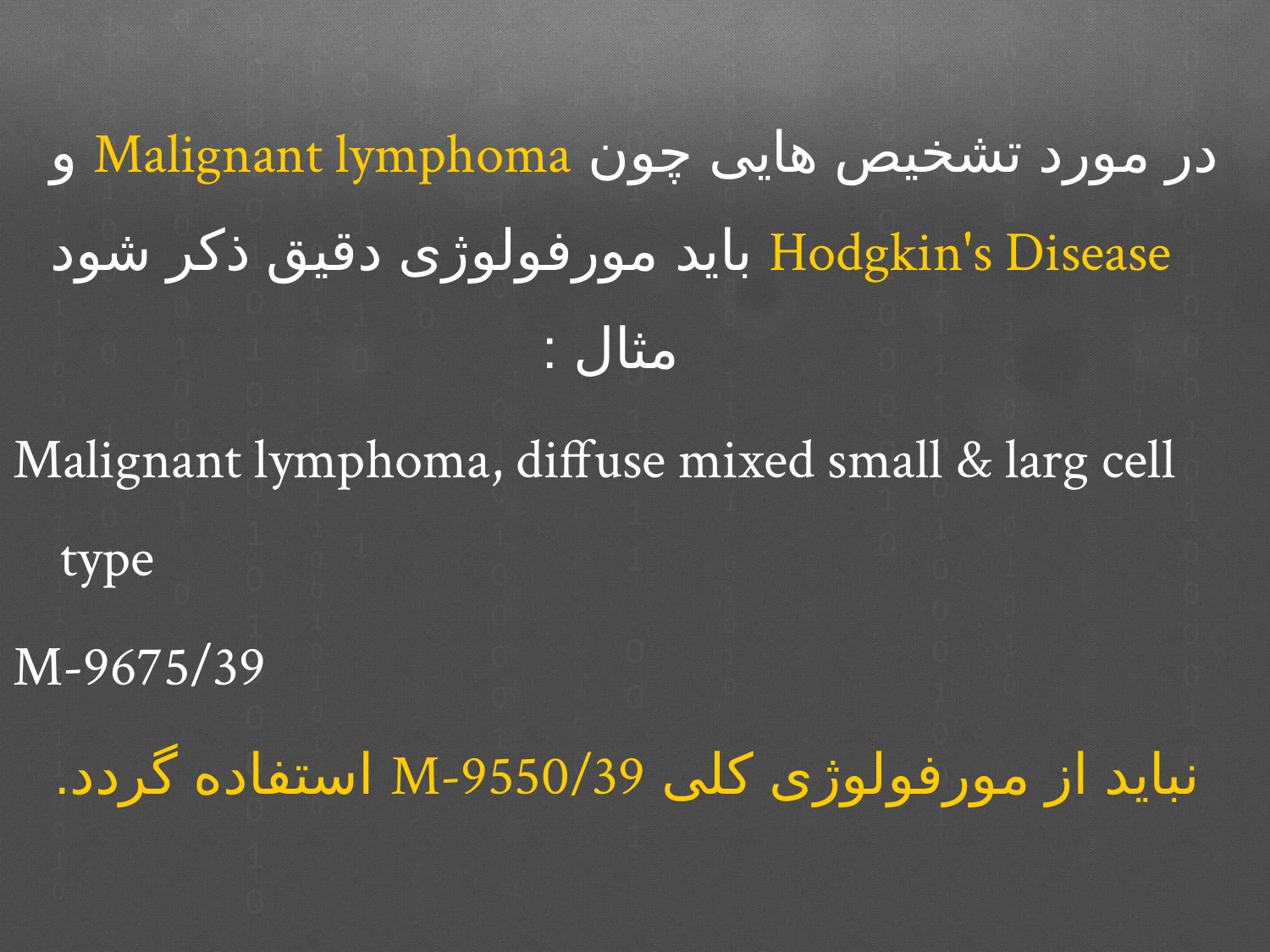

در مورد تشخیص هایی چون Malignant lymphoma و Hodgkin's Disease باید مورفولوژی دقیق ذکر شود مثال :
Malignant lymphoma, diffuse mixed small & larg cell type
M-9675/39
 نباید از مورفولوژی کلی M-9550/39 استفاده گردد.